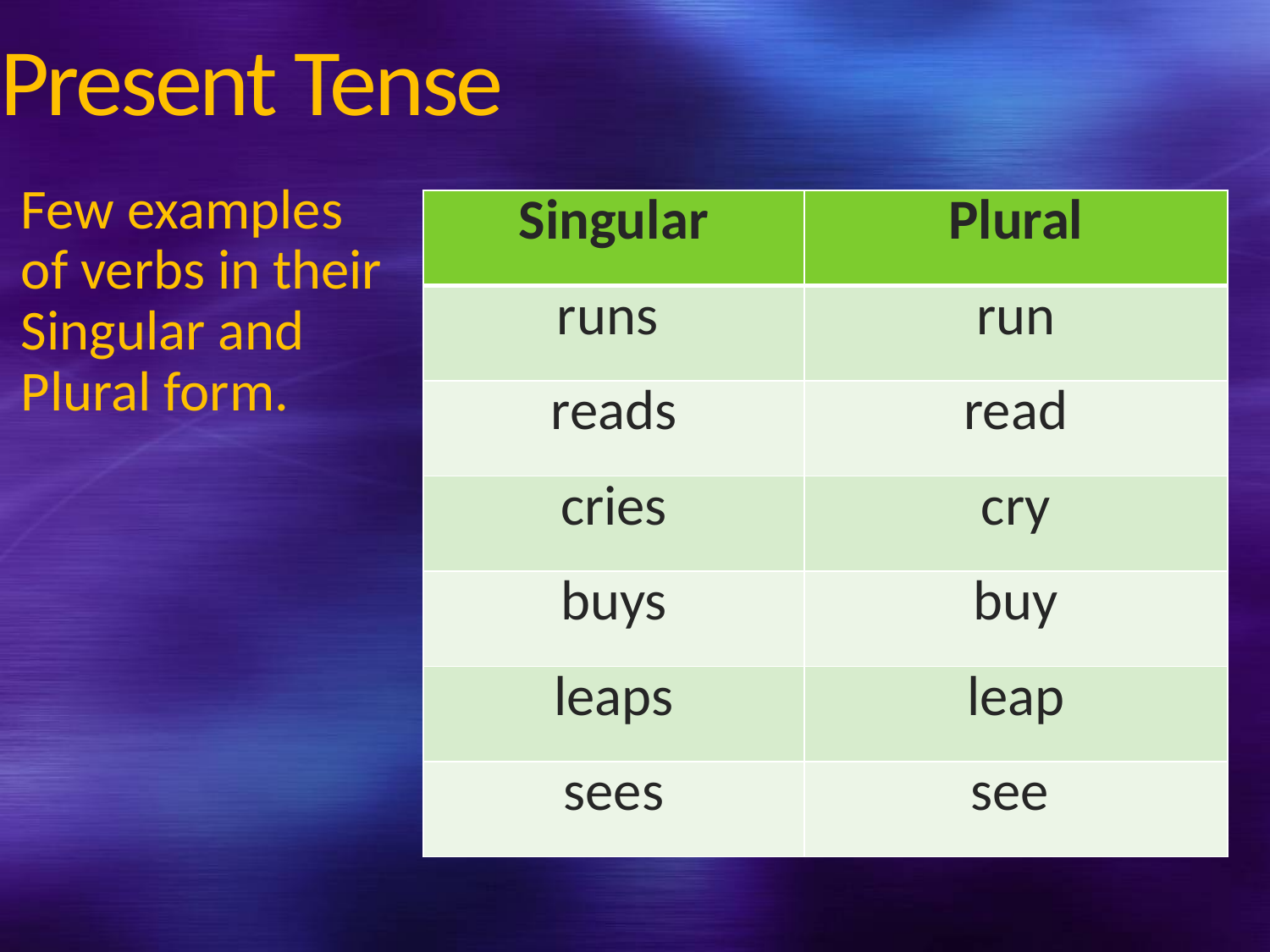

# Present Tense
Few examples
of verbs in their
Singular and
Plural form.
| Singular | Plural |
| --- | --- |
| runs | run |
| reads | read |
| cries | cry |
| buys | buy |
| leaps | leap |
| sees | see |